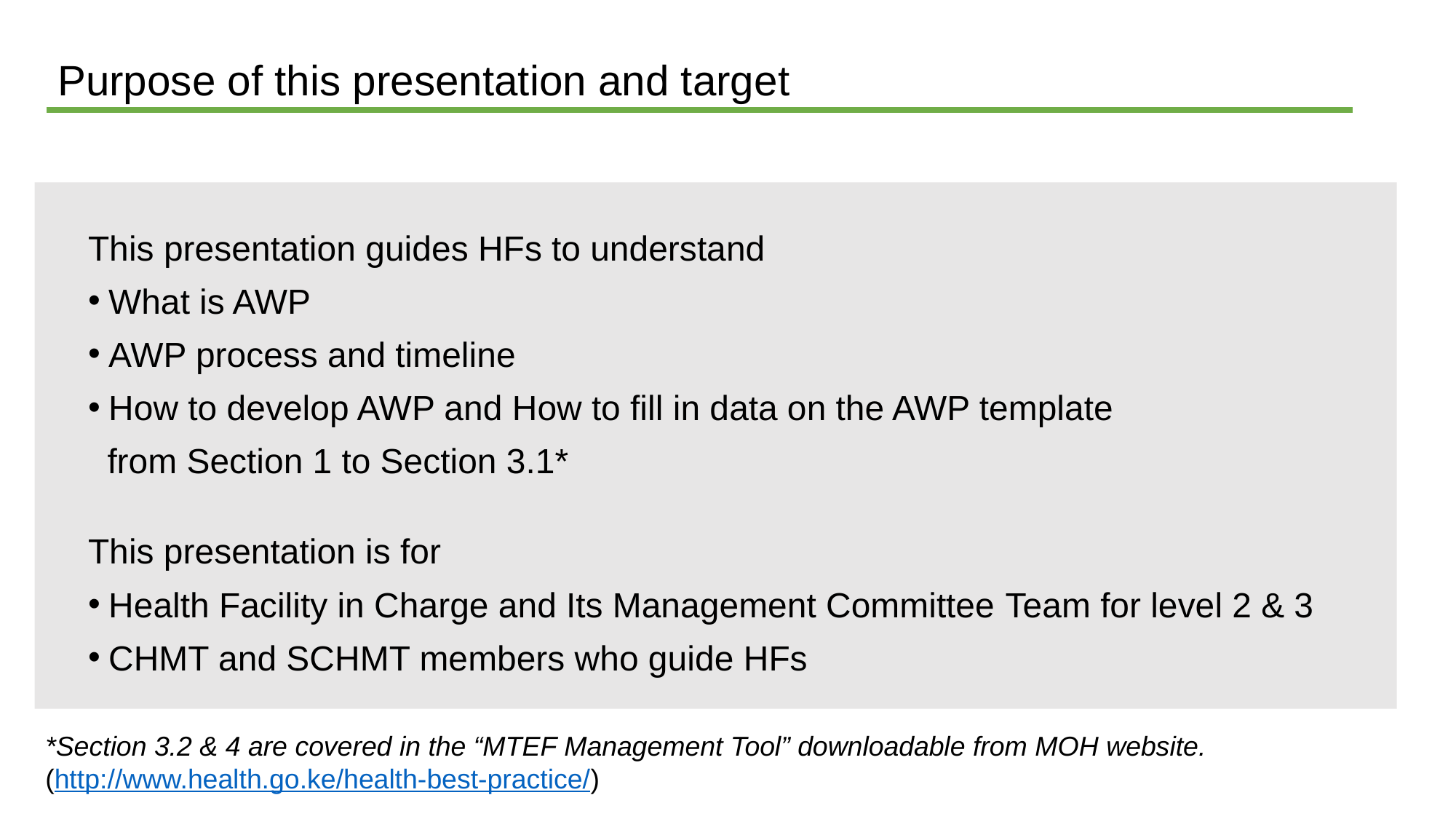

| Purpose of this presentation and target |
| --- |

This presentation guides HFs to understand
What is AWP
AWP process and timeline
How to develop AWP and How to fill in data on the AWP template
  from Section 1 to Section 3.1*

This presentation is for
Health Facility in Charge and Its Management Committee Team for level 2 & 3
CHMT and SCHMT members who guide HFs

*Section 3.2 & 4 are covered in the “MTEF Management Tool” downloadable from MOH website.
(http://www.health.go.ke/health-best-practice/)